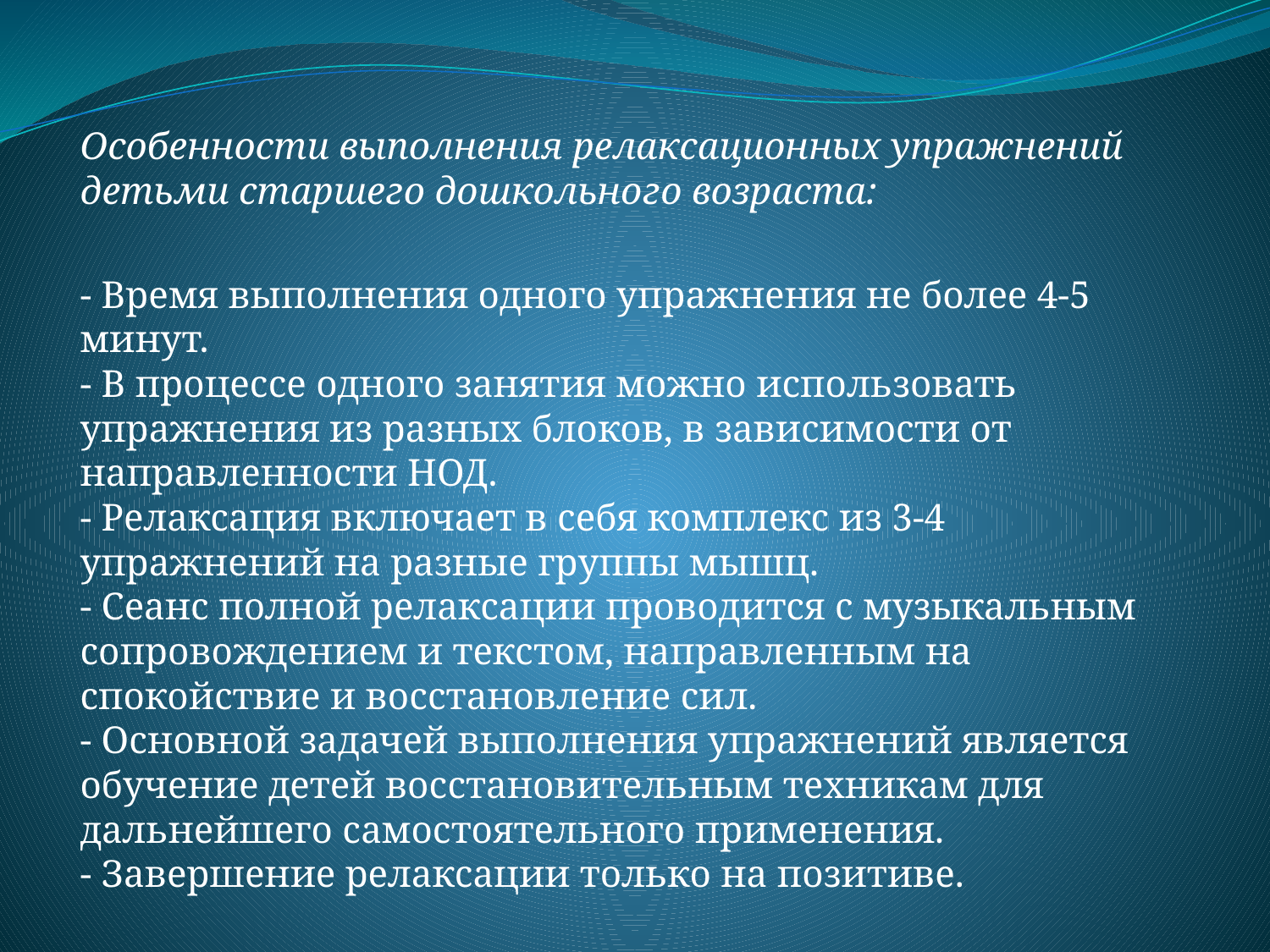

Особенности выполнения релаксационных упражнений детьми старшего дошкольного возраста:

- Время выполнения одного упражнения не более 4-5 минут.
- В процессе одного занятия можно использовать упражнения из разных блоков, в зависимости от направленности НОД. 
- Релаксация включает в себя комплекс из 3-4 упражнений на разные группы мышц.
- Сеанс полной релаксации проводится с музыкальным сопровождением и текстом, направленным на спокойствие и восстановление сил.
- Основной задачей выполнения упражнений является обучение детей восстановительным техникам для дальнейшего самостоятельного применения.
- Завершение релаксации только на позитиве.